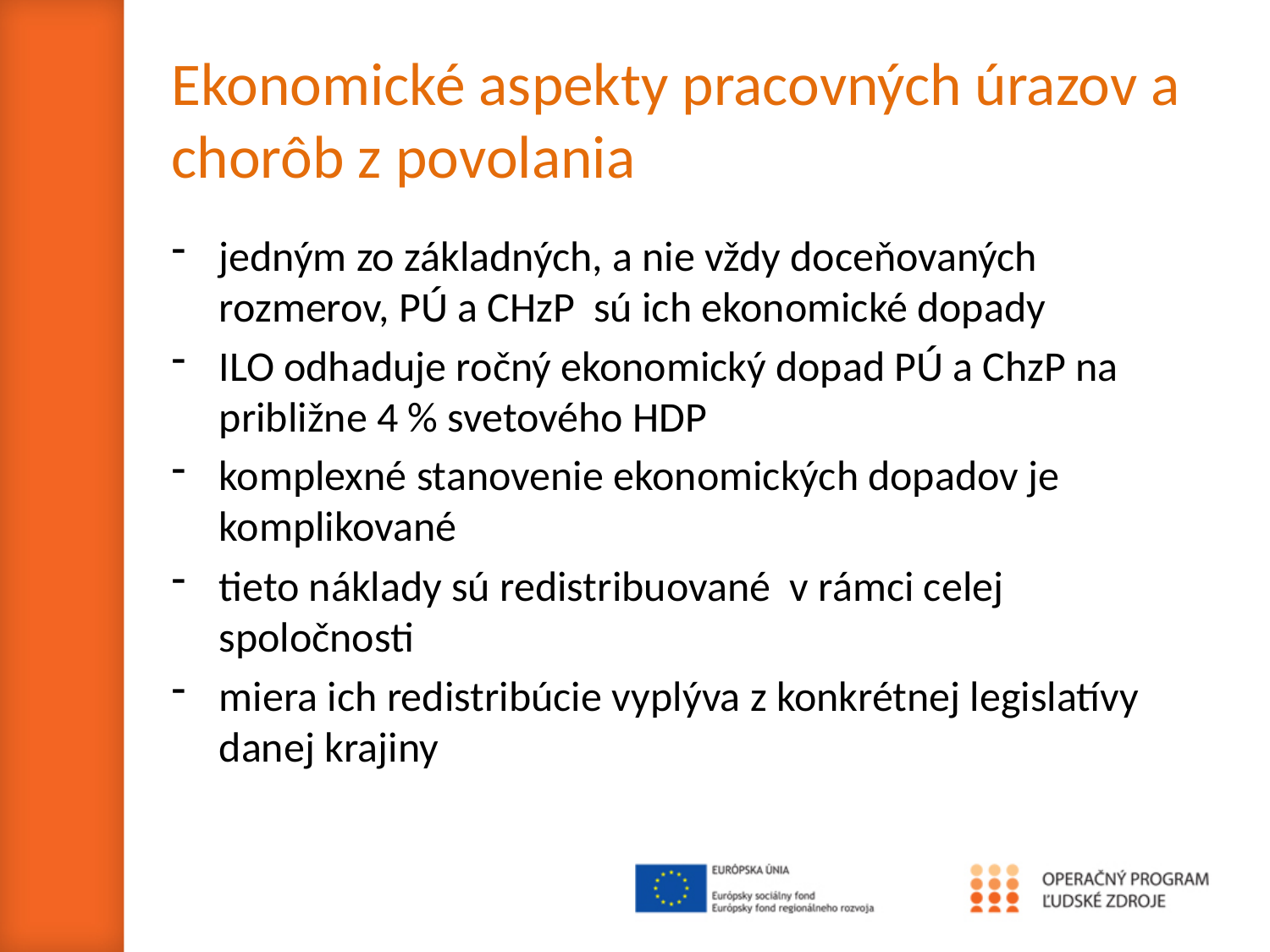

# Ekonomické aspekty pracovných úrazov a chorôb z povolania
jedným zo základných, a nie vždy doceňovaných rozmerov, PÚ a CHzP  sú ich ekonomické dopady
ILO odhaduje ročný ekonomický dopad PÚ a ChzP na približne 4 % svetového HDP
komplexné stanovenie ekonomických dopadov je komplikované
tieto náklady sú redistribuované  v rámci celej spoločnosti
miera ich redistribúcie vyplýva z konkrétnej legislatívy danej krajiny